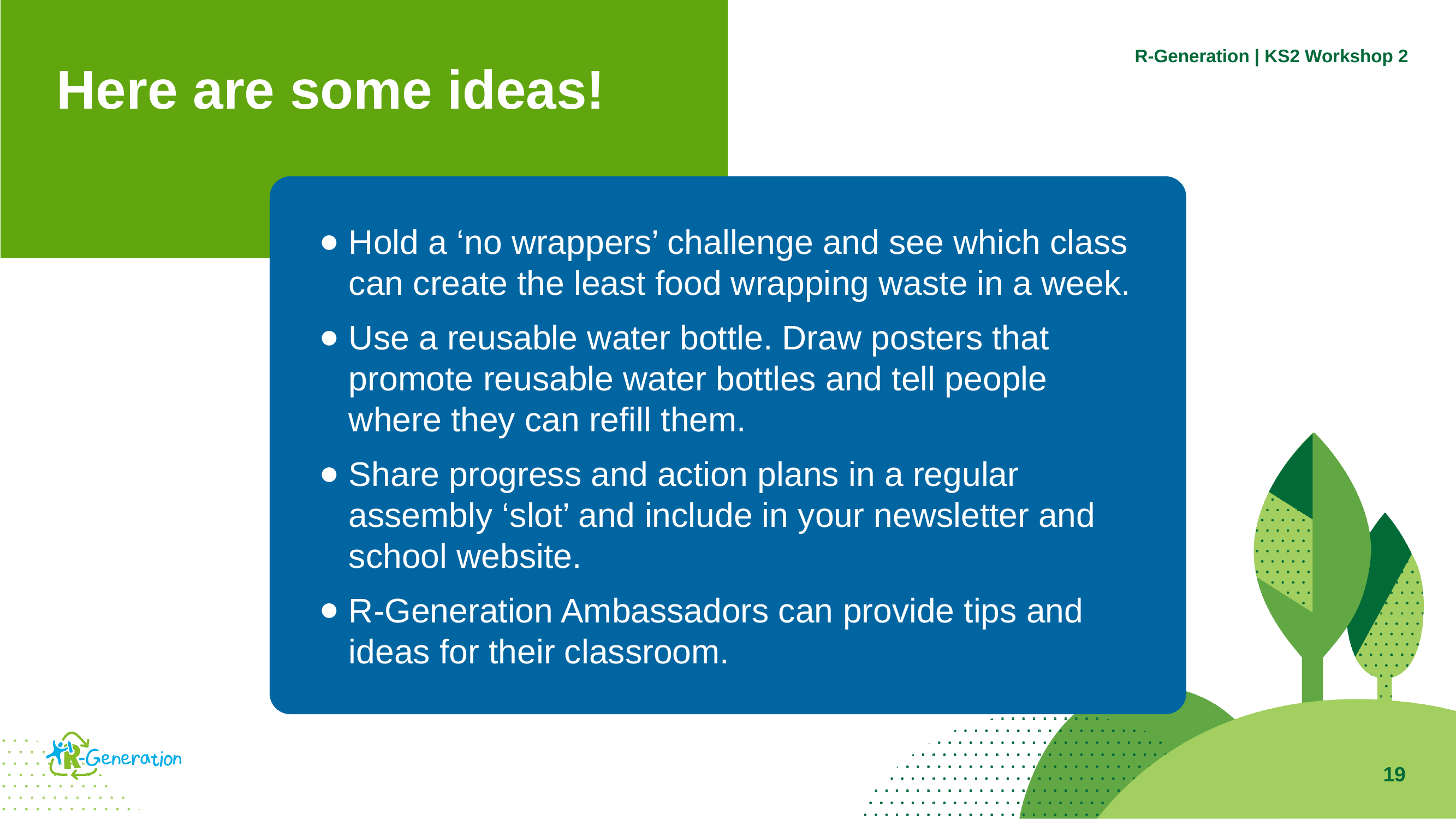

R-Generation | KS2 Workshop 2
Here are some ideas!
Hold a ‘no wrappers’ challenge and see which class can create the least food wrapping waste in a week.
Use a reusable water bottle. Draw posters that promote reusable water bottles and tell people where they can refill them.
Share progress and action plans in a regular assembly ‘slot’ and include in your newsletter and school website.
R-Generation Ambassadors can provide tips and ideas for their classroom.
19